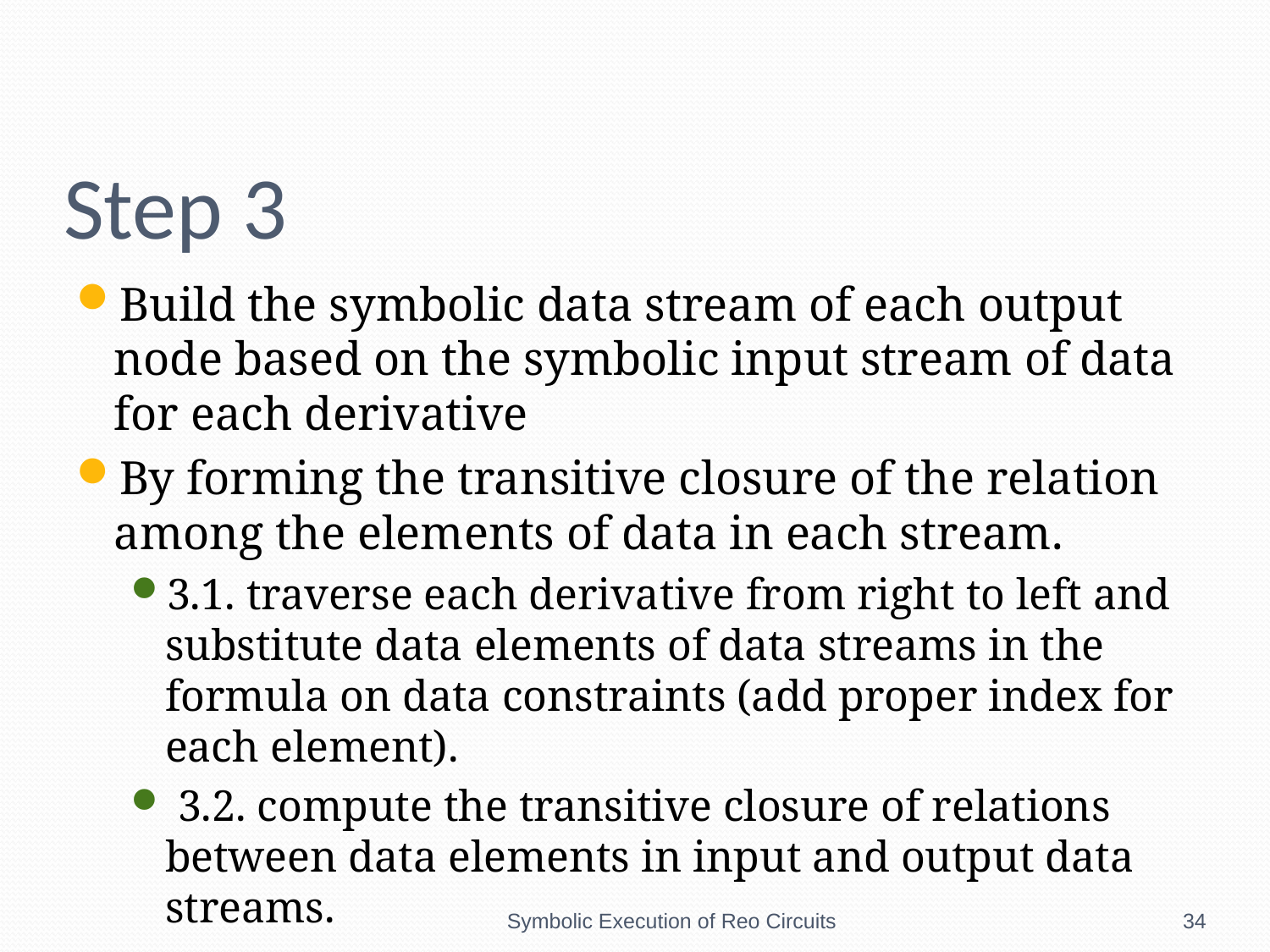

# Step 3
Build the symbolic data stream of each output node based on the symbolic input stream of data for each derivative
By forming the transitive closure of the relation among the elements of data in each stream.
3.1. traverse each derivative from right to left and substitute data elements of data streams in the formula on data constraints (add proper index for each element).
 3.2. compute the transitive closure of relations between data elements in input and output data streams.

Symbolic Execution of Reo Circuits
34